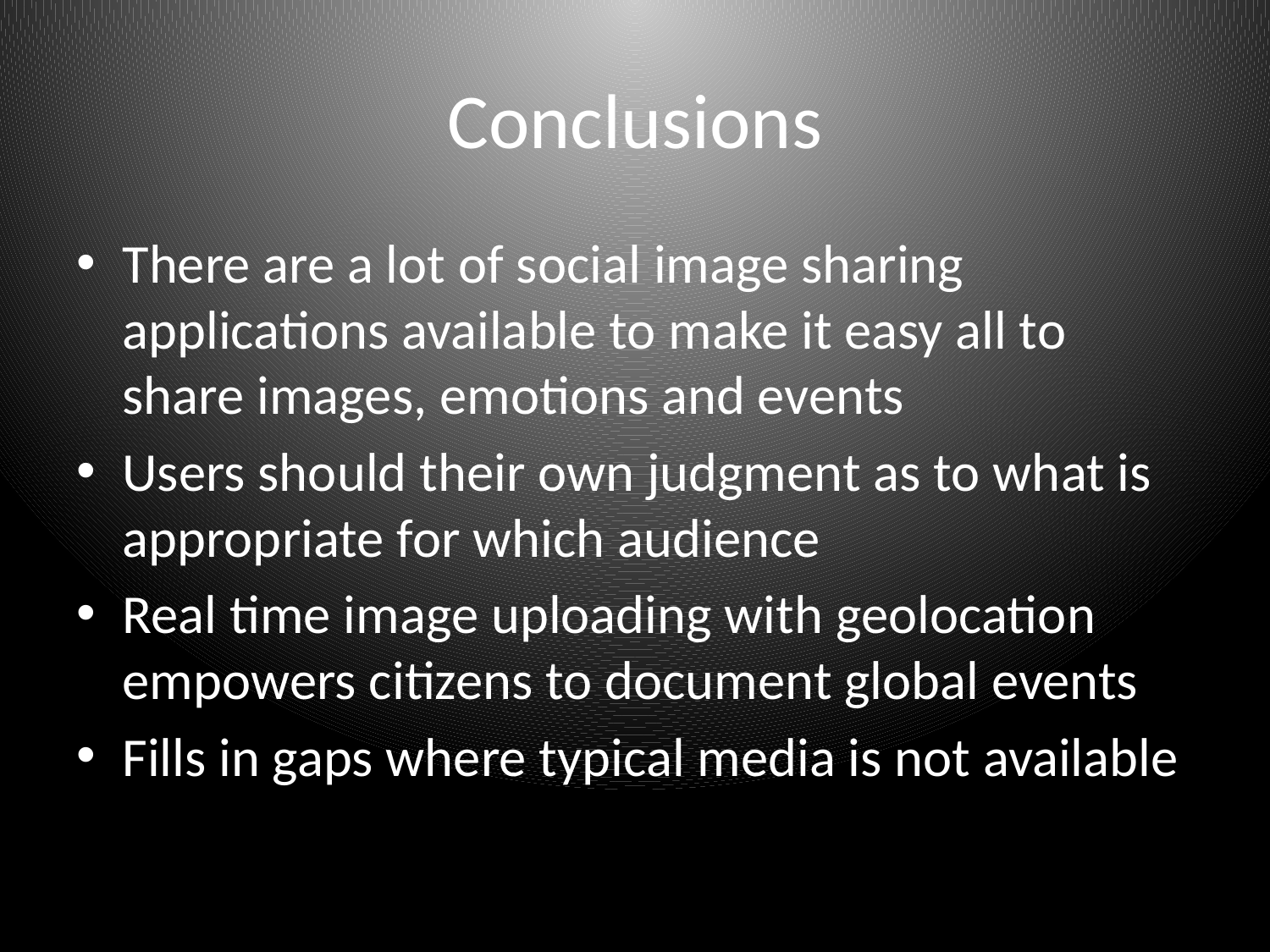

# Conclusions
There are a lot of social image sharing applications available to make it easy all to share images, emotions and events
Users should their own judgment as to what is appropriate for which audience
Real time image uploading with geolocation empowers citizens to document global events
Fills in gaps where typical media is not available